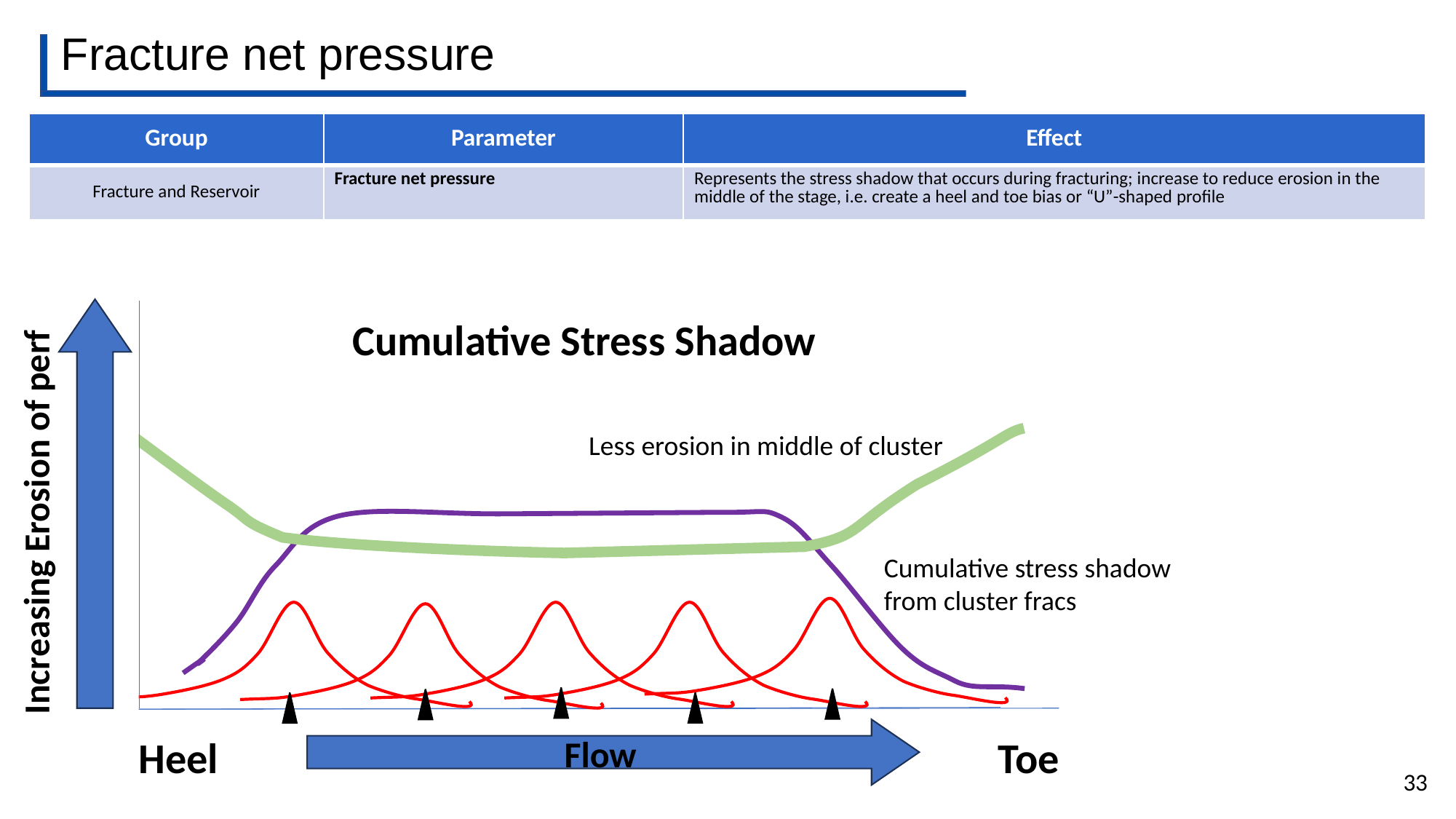

# Fracture net pressure

| Group | Parameter | Effect |
| --- | --- | --- |
| Fracture and Reservoir | Fracture net pressure | Represents the stress shadow that occurs during fracturing; increase to reduce erosion in the middle of the stage, i.e. create a heel and toe bias or “U”-shaped profile |
Cumulative Stress Shadow

Less erosion in middle of cluster

Increasing Erosion of perf

Cumulative stress shadow from cluster fracs

Heel
Flow
Toe
33